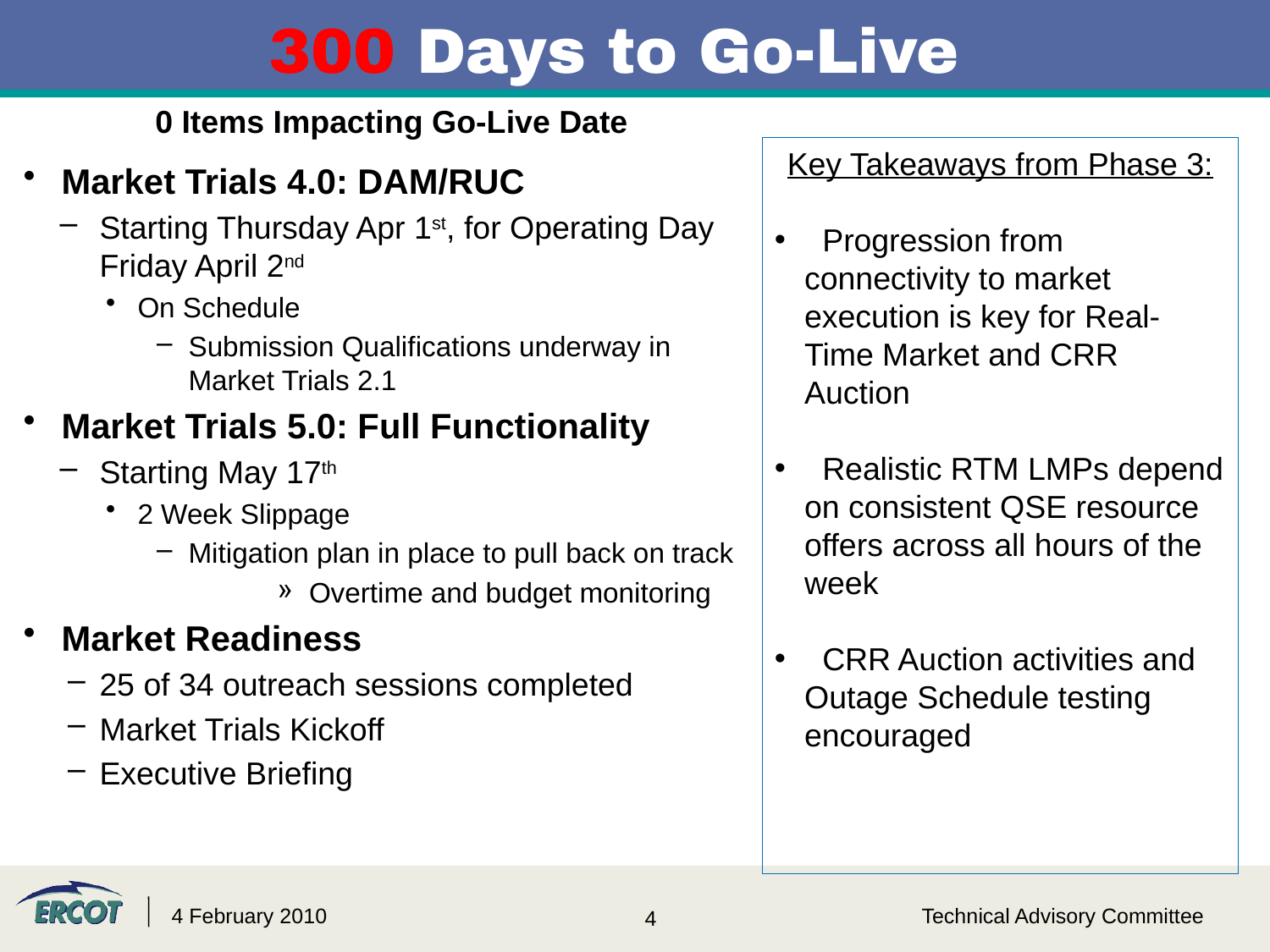

# 300 Days to Go-Live
0 Items Impacting Go-Live Date

Market Trials 4.0: DAM/RUC
Starting Thursday Apr 1st, for Operating Day Friday April 2nd
On Schedule
Submission Qualifications underway in Market Trials 2.1
Market Trials 5.0: Full Functionality
Starting May 17th
2 Week Slippage
Mitigation plan in place to pull back on track
Overtime and budget monitoring
Market Readiness
25 of 34 outreach sessions completed
Market Trials Kickoff
Executive Briefing

Key Takeaways from Phase 3:

  Progression from connectivity to market execution is key for Real-Time Market and CRR Auction

  Realistic RTM LMPs depend on consistent QSE resource offers across all hours of the week

  CRR Auction activities and Outage Schedule testing encouraged

4 February 2010
Technical Advisory Committee